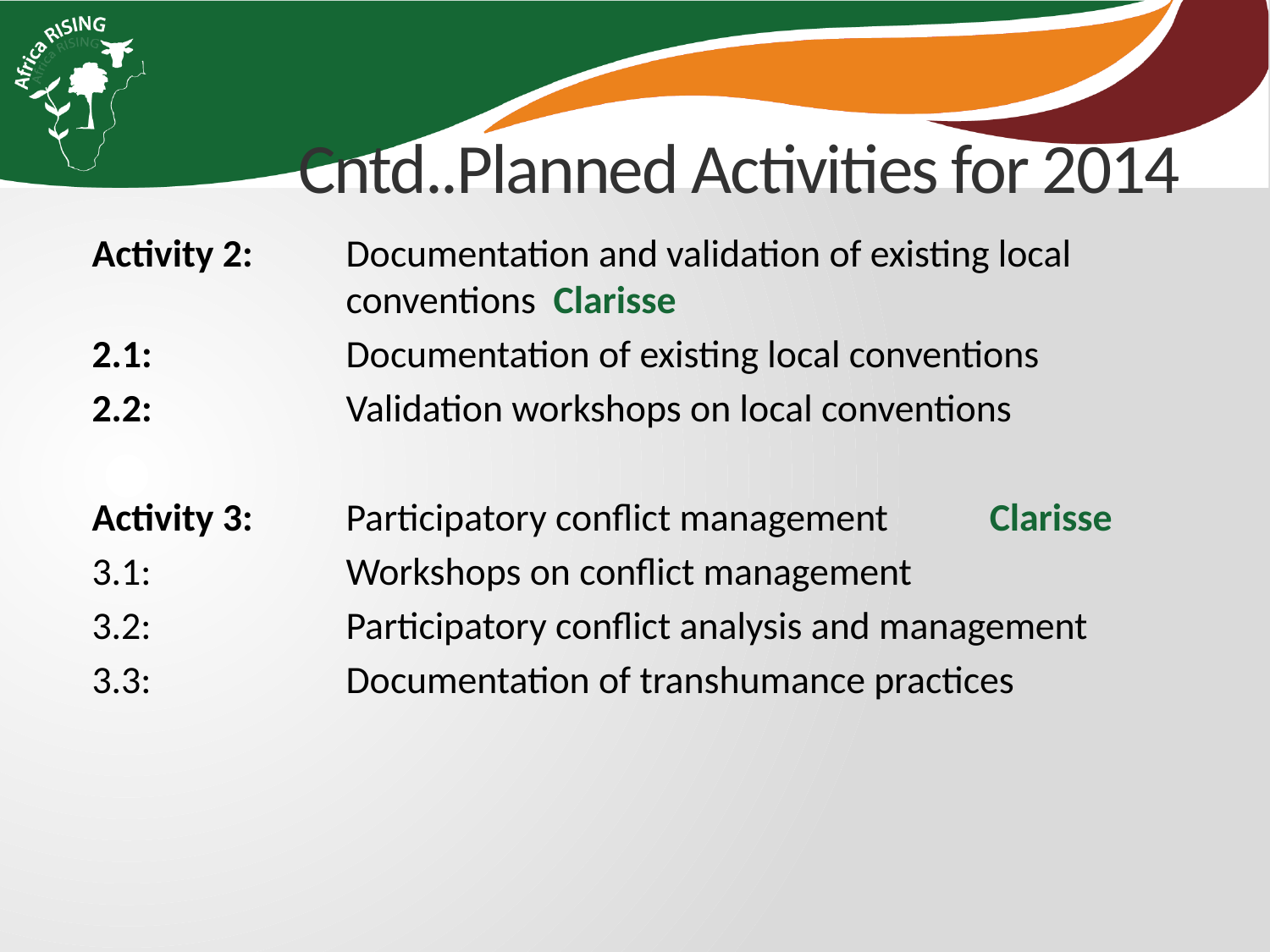

# Cntd..Planned Activities for 2014
Activity 2: 	Documentation and validation of existing local 			conventions  Clarisse
2.1: 		Documentation of existing local conventions
2.2: 		Validation workshops on local conventions

Activity 3: 	Participatory conflict management	 Clarisse
3.1: 		Workshops on conflict management
3.2: 		Participatory conflict analysis and management
3.3: 		Documentation of transhumance practices